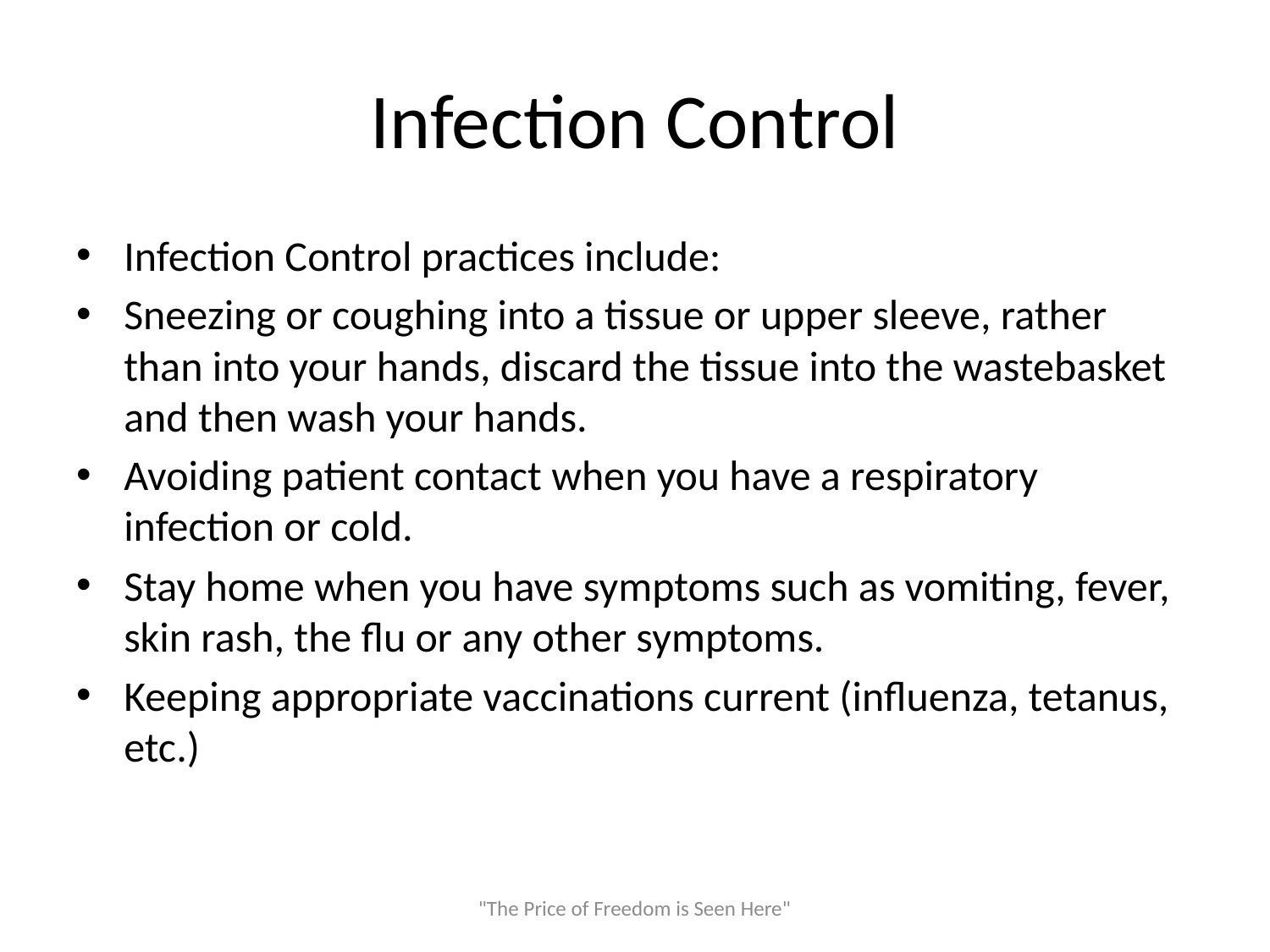

# Infection Control
Infection Control practices include:
Sneezing or coughing into a tissue or upper sleeve, rather than into your hands, discard the tissue into the wastebasket and then wash your hands.
Avoiding patient contact when you have a respiratory infection or cold.
Stay home when you have symptoms such as vomiting, fever, skin rash, the flu or any other symptoms.
Keeping appropriate vaccinations current (influenza, tetanus, etc.)

"The Price of Freedom is Seen Here"